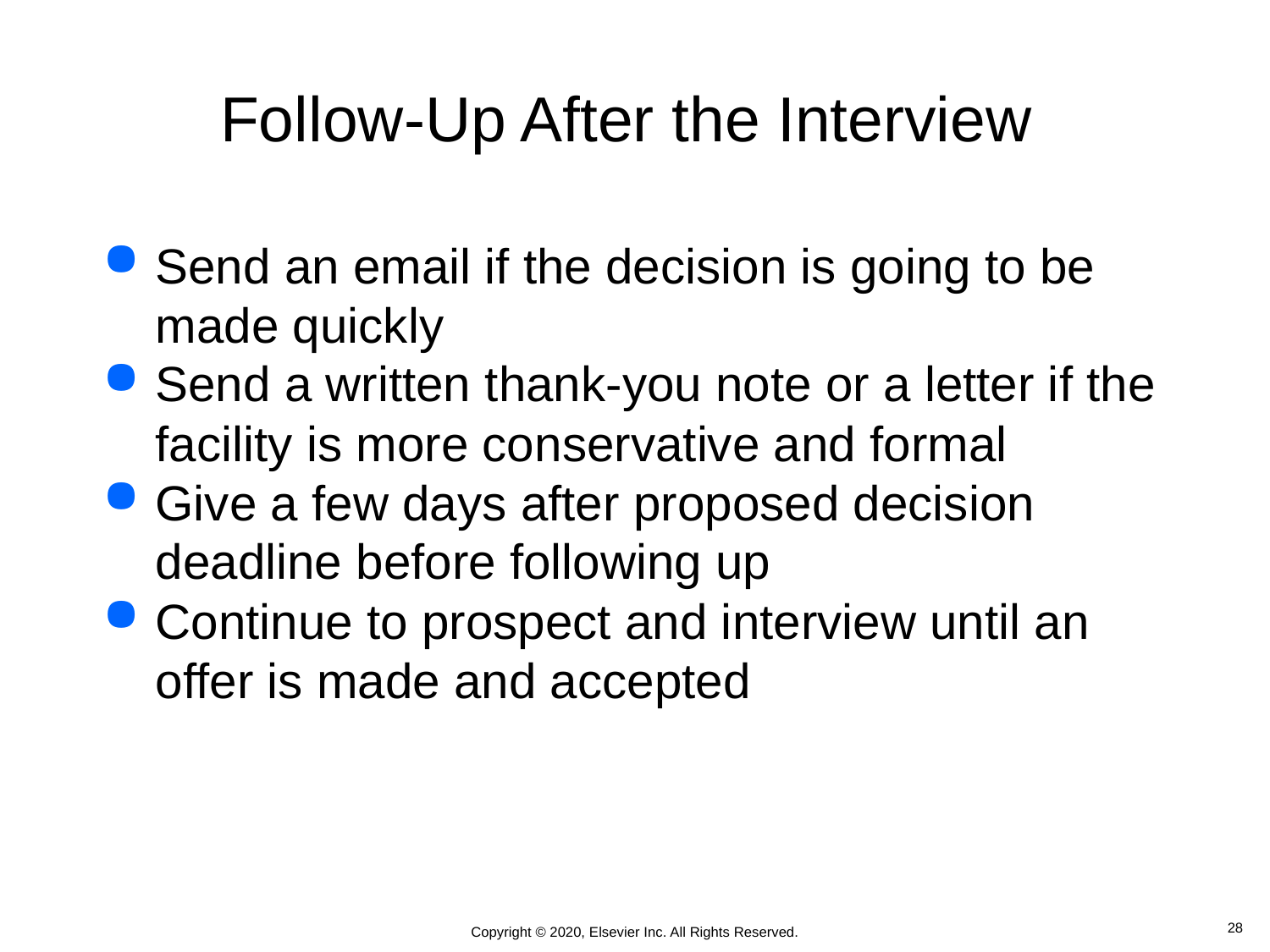

# Follow-Up After the Interview
Send an email if the decision is going to be made quickly
Send a written thank-you note or a letter if the facility is more conservative and formal
Give a few days after proposed decision deadline before following up
Continue to prospect and interview until an offer is made and accepted
 28